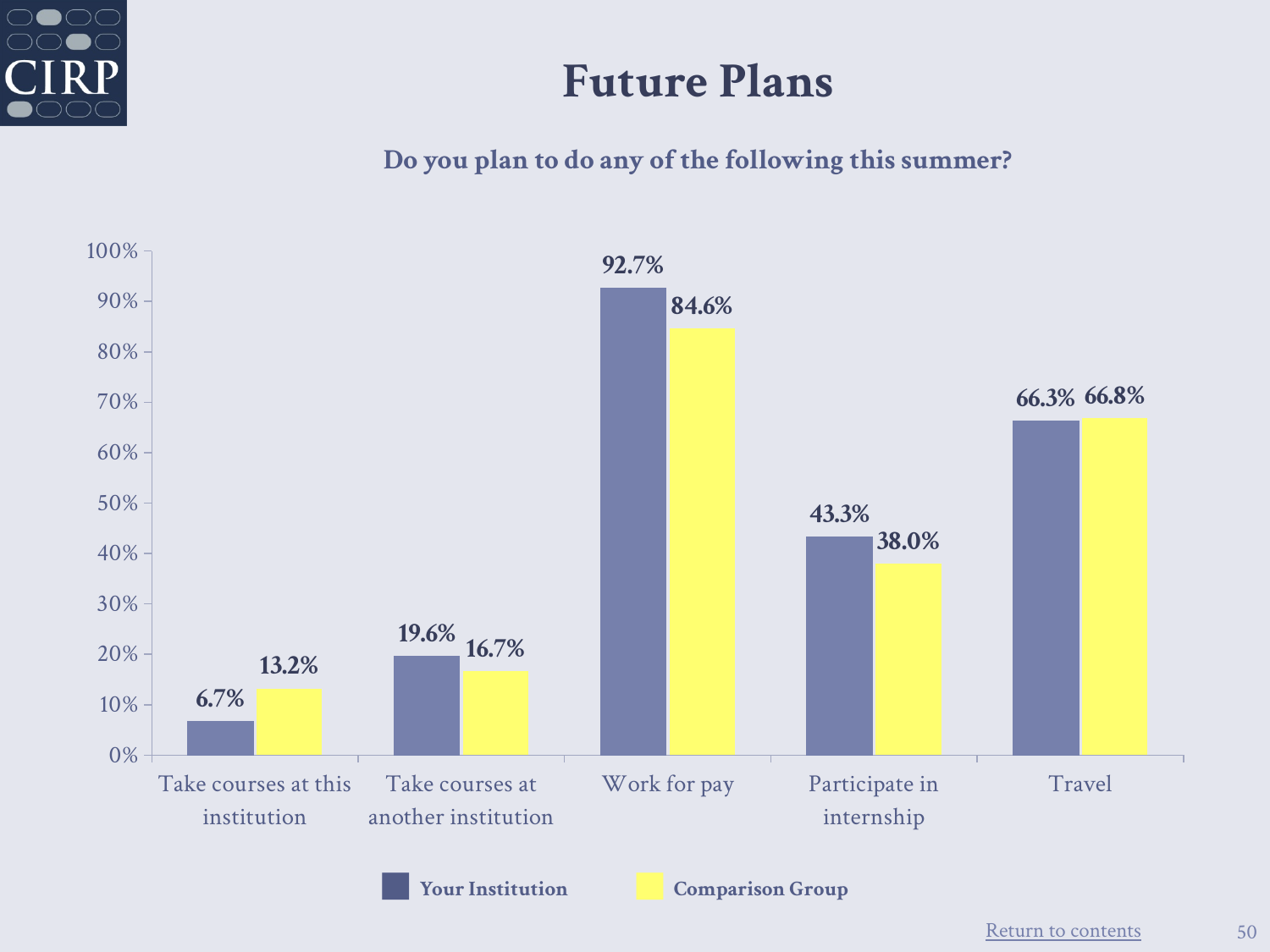

# Future Plans Do you plan to do any of the following this summer?

### Chart

| Category | Your Institution | Comparison Group |
|---|---|---|
| Take courses at this institution | 0.067 | 0.132 |
| Take courses at another institution | 0.196 | 0.167 |
| Work for pay | 0.927 | 0.846 |
| Participate in internship | 0.433 | 0.38 |
| Travel | 0.663 | 0.668 |
■ Your Institution
■ Comparison Group
50